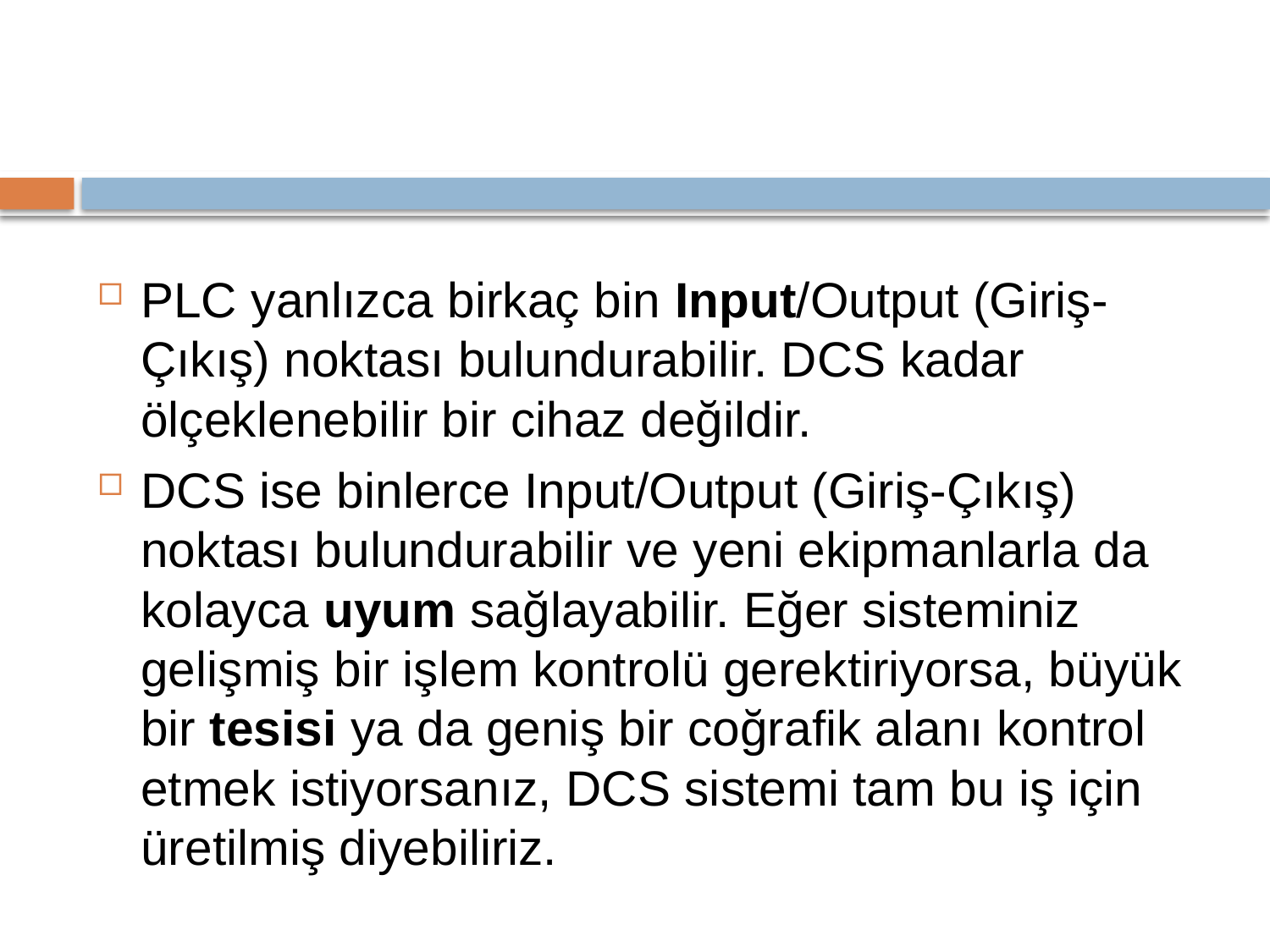

#
PLC yanlızca birkaç bin Input/Output (Giriş-Çıkış) noktası bulundurabilir. DCS kadar ölçeklenebilir bir cihaz değildir.
DCS ise binlerce Input/Output (Giriş-Çıkış) noktası bulundurabilir ve yeni ekipmanlarla da kolayca uyum sağlayabilir. Eğer sisteminiz gelişmiş bir işlem kontrolü gerektiriyorsa, büyük bir tesisi ya da geniş bir coğrafik alanı kontrol etmek istiyorsanız, DCS sistemi tam bu iş için üretilmiş diyebiliriz.